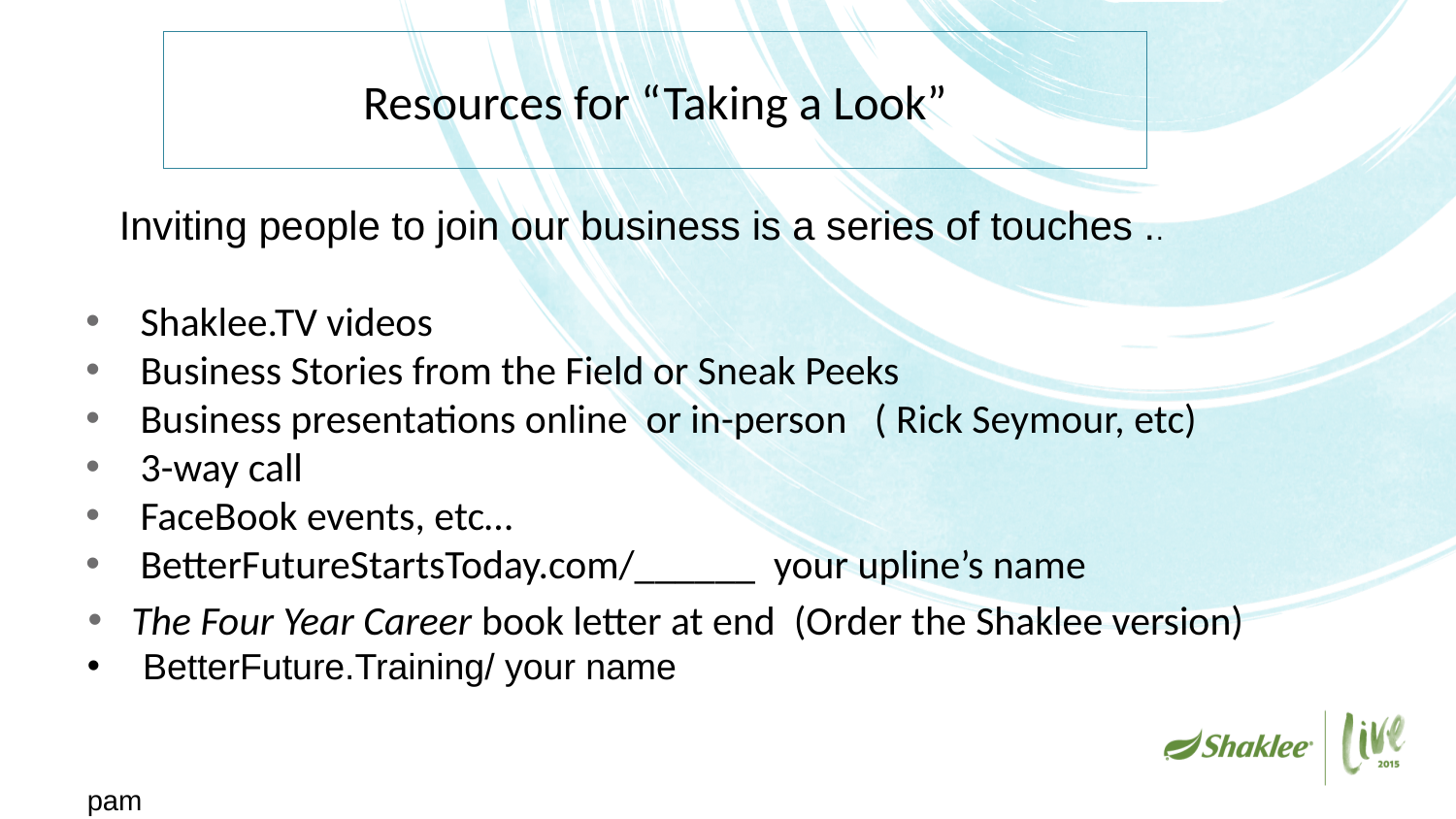

# Resources for “Taking a Look”
Inviting people to join our business is a series of touches ..
Shaklee.TV videos
Business Stories from the Field or Sneak Peeks
Business presentations online  or in-person   ( Rick Seymour, etc)
3-way call
FaceBook events, etc…
BetterFutureStartsToday.com/______  your upline’s name
 The Four Year Career book letter at end  (Order the Shaklee version)

 BetterFuture.Training/ your name

								pam